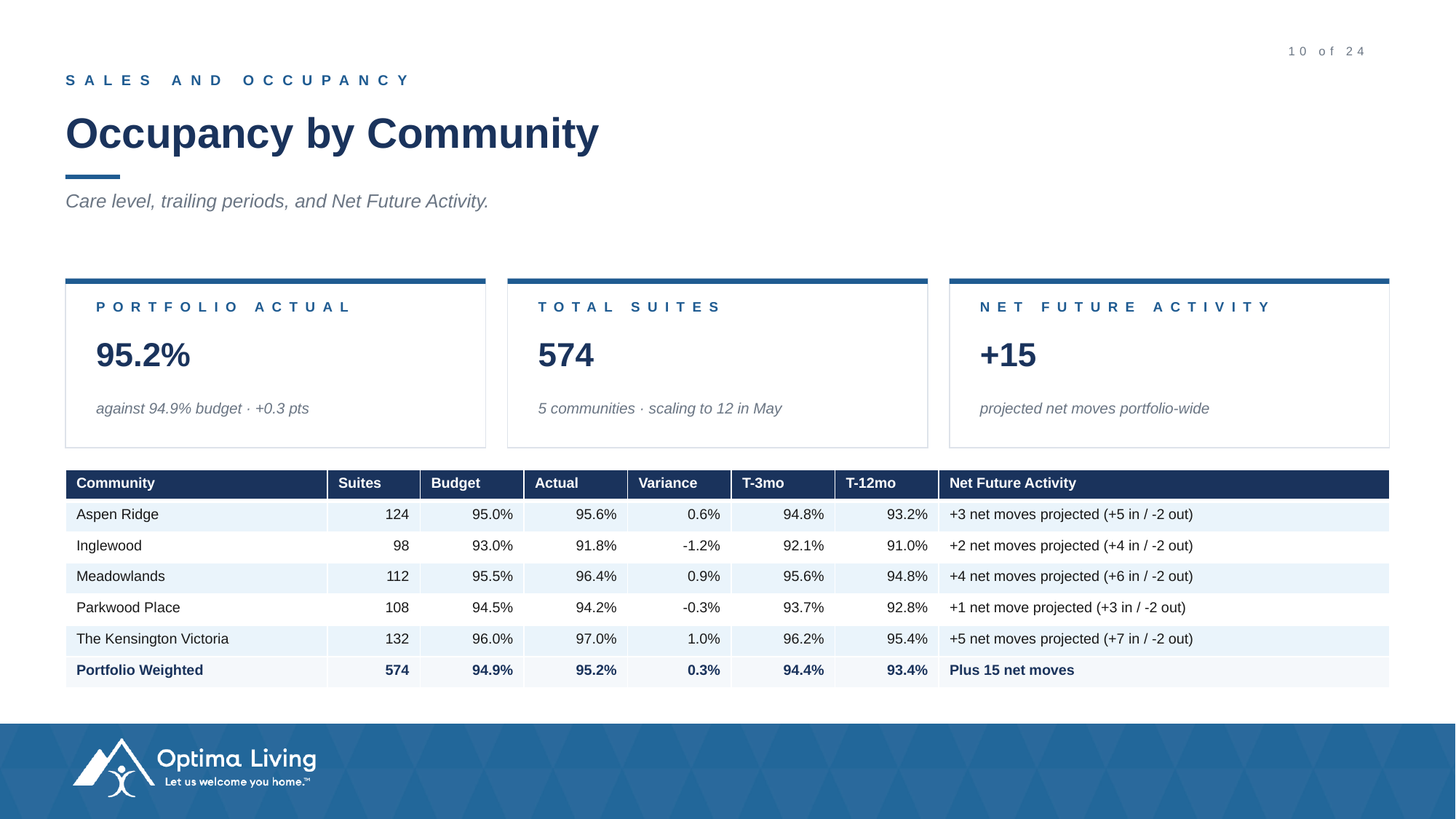

#
10 of 24
SALES AND OCCUPANCY
Occupancy by Community

Care level, trailing periods, and Net Future Activity.

PORTFOLIO ACTUAL
TOTAL SUITES
NET FUTURE ACTIVITY
95.2%
574
+15
against 94.9% budget · +0.3 pts
5 communities · scaling to 12 in May
projected net moves portfolio-wide
| Community | Suites | Budget | Actual | Variance | T-3mo | T-12mo | Net Future Activity |
| --- | --- | --- | --- | --- | --- | --- | --- |
| Aspen Ridge | 124 | 95.0% | 95.6% | 0.6% | 94.8% | 93.2% | +3 net moves projected (+5 in / -2 out) |
| Inglewood | 98 | 93.0% | 91.8% | -1.2% | 92.1% | 91.0% | +2 net moves projected (+4 in / -2 out) |
| Meadowlands | 112 | 95.5% | 96.4% | 0.9% | 95.6% | 94.8% | +4 net moves projected (+6 in / -2 out) |
| Parkwood Place | 108 | 94.5% | 94.2% | -0.3% | 93.7% | 92.8% | +1 net move projected (+3 in / -2 out) |
| The Kensington Victoria | 132 | 96.0% | 97.0% | 1.0% | 96.2% | 95.4% | +5 net moves projected (+7 in / -2 out) |
| Portfolio Weighted | 574 | 94.9% | 95.2% | 0.3% | 94.4% | 93.4% | Plus 15 net moves |